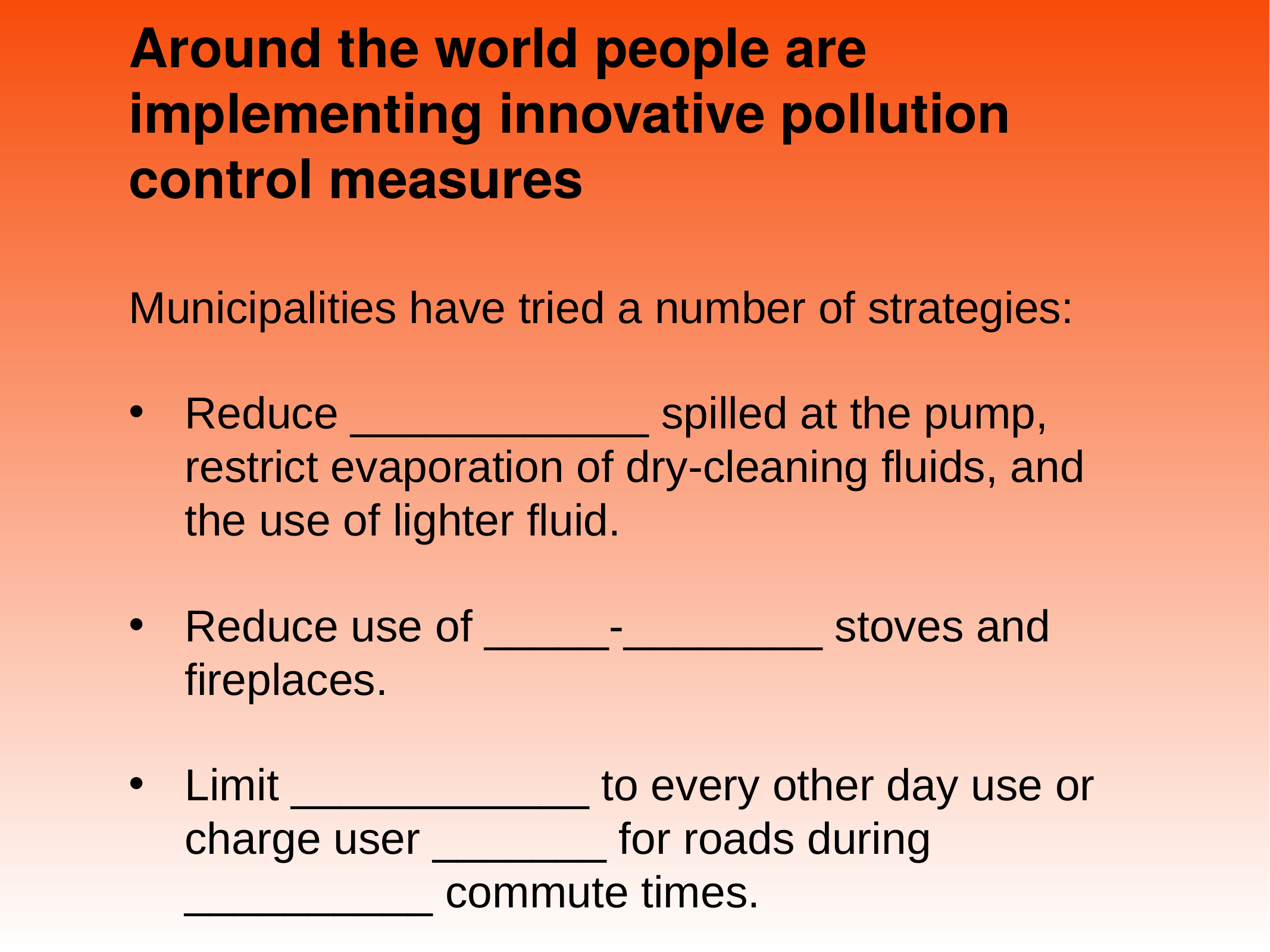

# Around the world people are implementing innovative pollution control measures
Municipalities have tried a number of strategies:
Reduce ____________ spilled at the pump, restrict evaporation of dry-cleaning fluids, and the use of lighter fluid.
Reduce use of _____-________ stoves and fireplaces.
Limit ____________ to every other day use or charge user _______ for roads during __________ commute times.